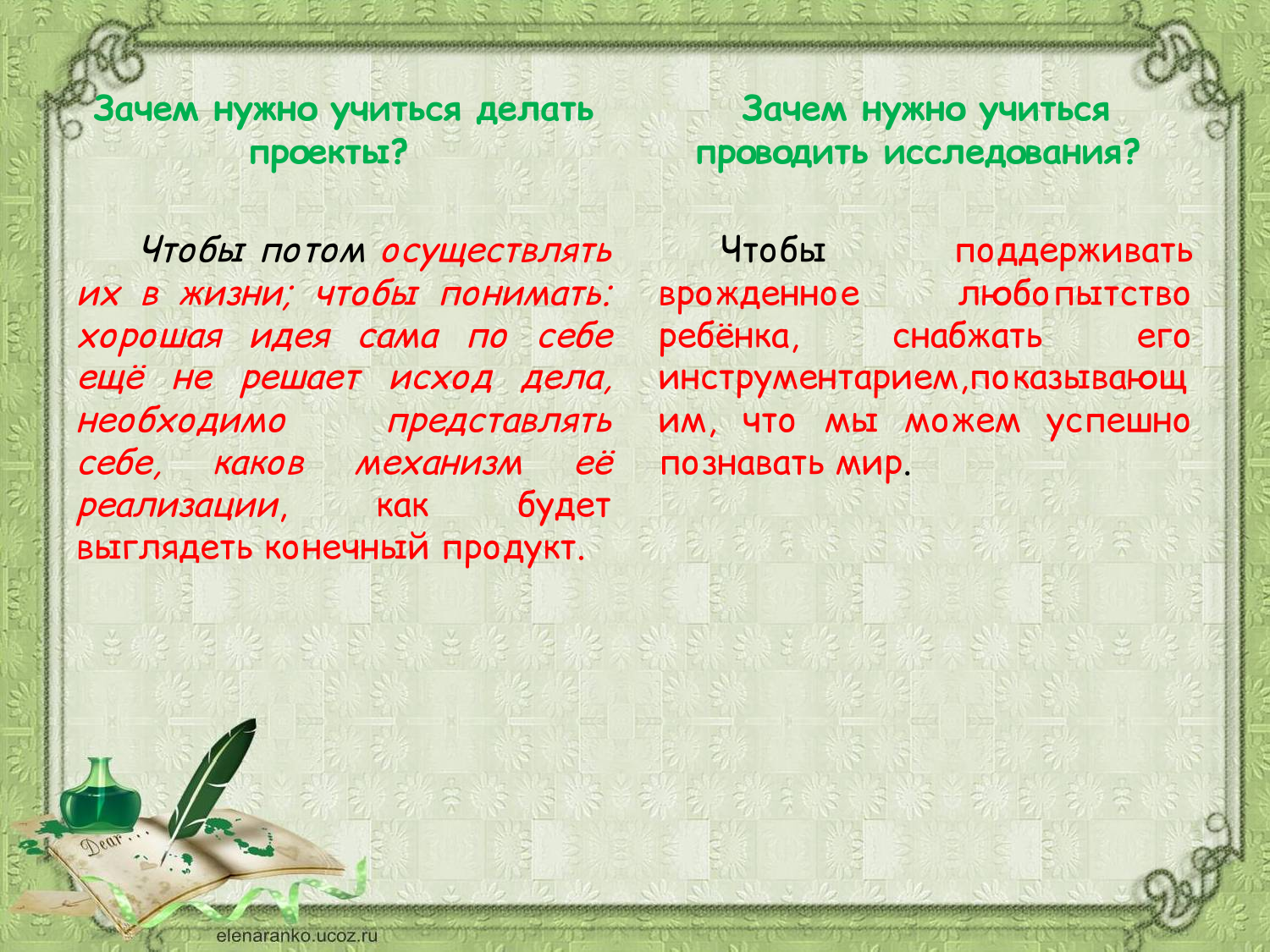

Зачем нужно учиться делать проекты?

    Чтобы потом осуществлять их в жизни; чтобы понимать: хорошая идея сама по себе ещё не решает исход дела, необходимо представлять себе, каков механизм её реализации, как будет выглядеть конечный продукт.

Зачем нужно учиться проводить исследования?

Чтобы поддерживать врожденное любопытство ребёнка, снабжать его инструментарием,показывающим, что мы можем успешно познавать мир.